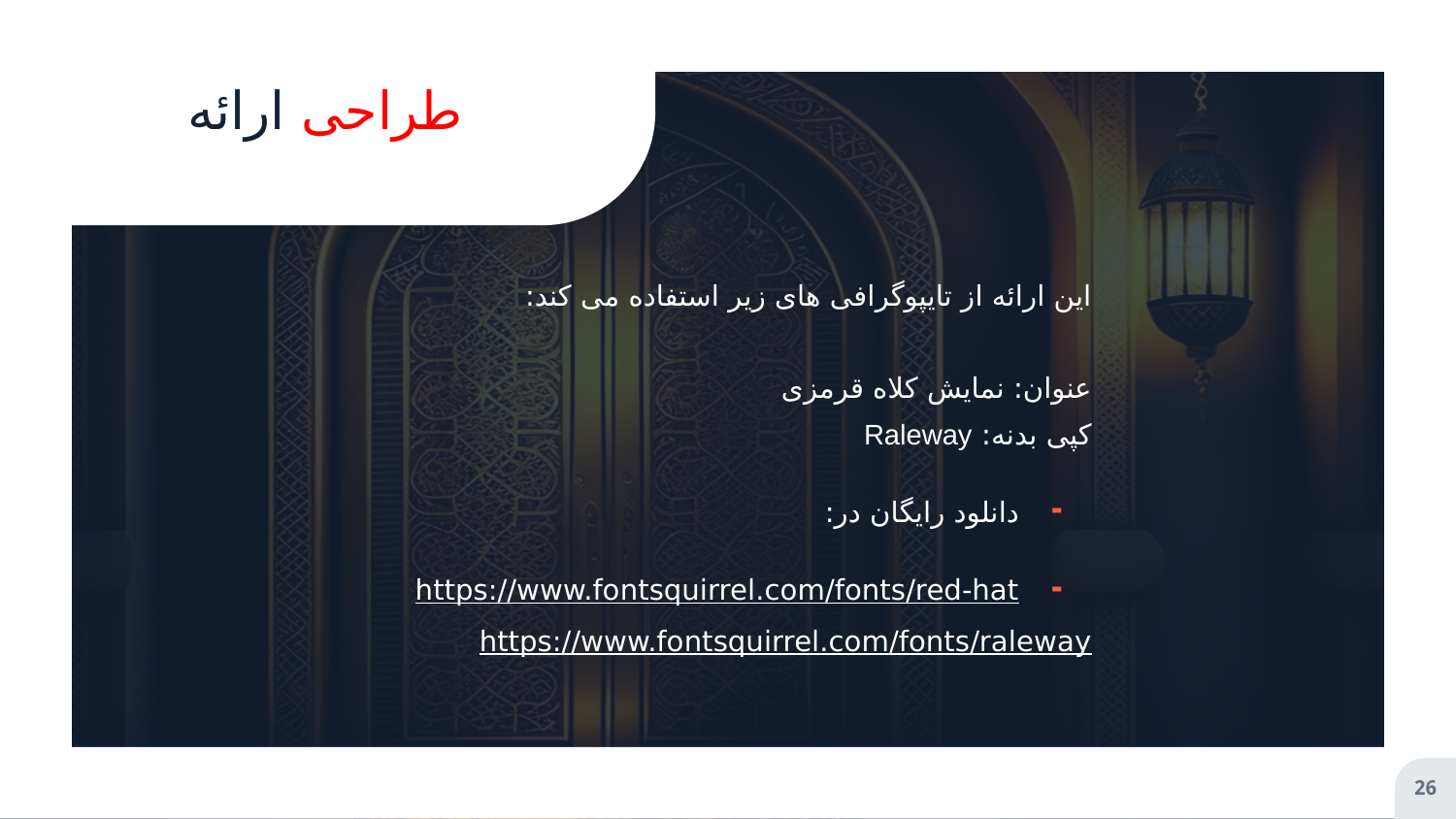

# طراحی ارائه
این ارائه از تایپوگرافی های زیر استفاده می کند:

عنوان: نمایش کلاه قرمزی
کپی بدنه: Raleway

دانلود رایگان در:

https://www.fontsquirrel.com/fonts/red-hat
https://www.fontsquirrel.com/fonts/raleway

26